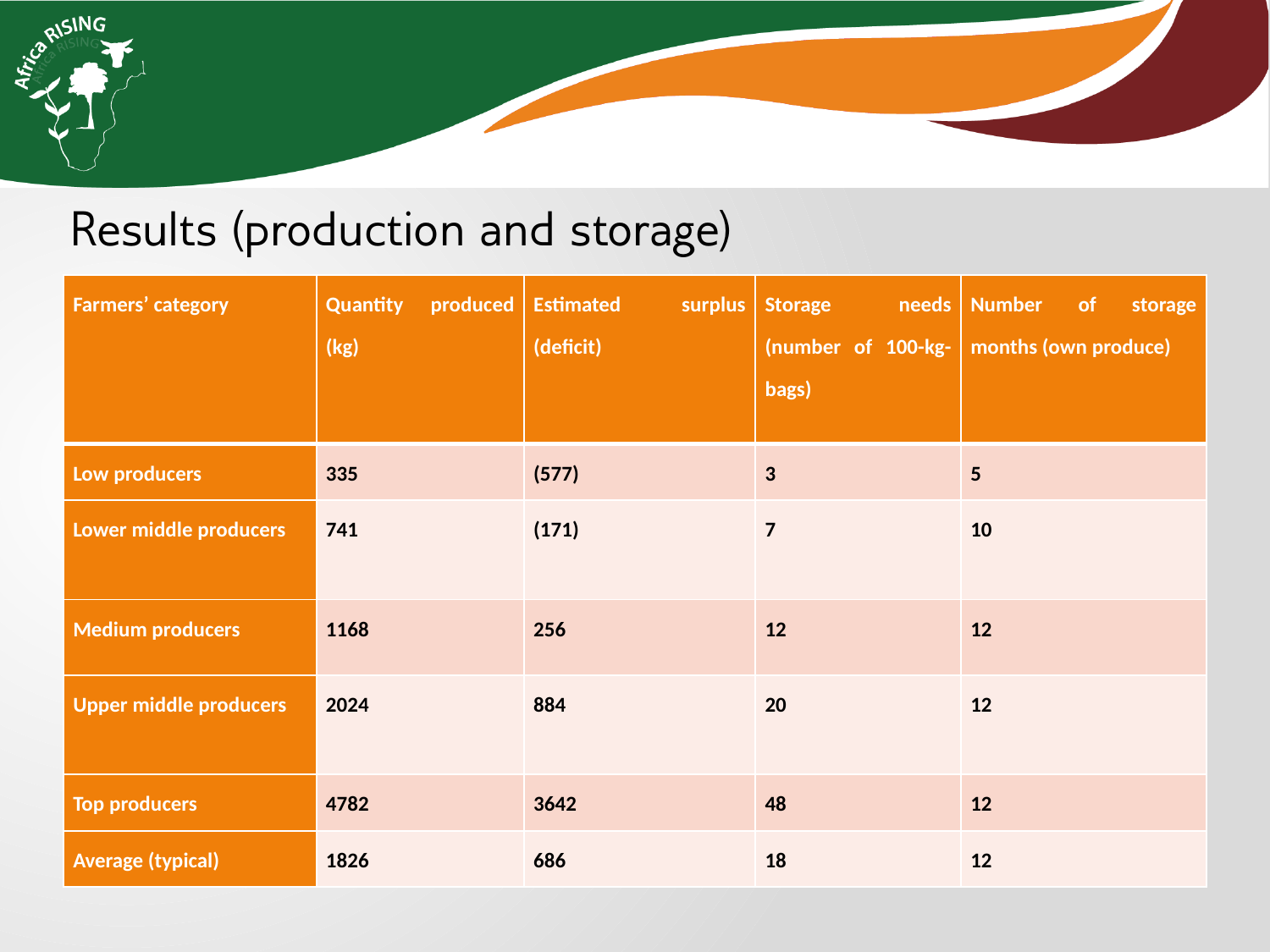

Results (production and storage)

| Farmers’ category | Quantity produced (kg) | Estimated surplus (deficit) | Storage needs (number of 100-kg-bags) | Number of storage months (own produce) |
| --- | --- | --- | --- | --- |
| Low producers | 335 | (577) | 3 | 5 |
| Lower middle producers | 741 | (171) | 7 | 10 |
| Medium producers | 1168 | 256 | 12 | 12 |
| Upper middle producers | 2024 | 884 | 20 | 12 |
| Top producers | 4782 | 3642 | 48 | 12 |
| Average (typical) | 1826 | 686 | 18 | 12 |